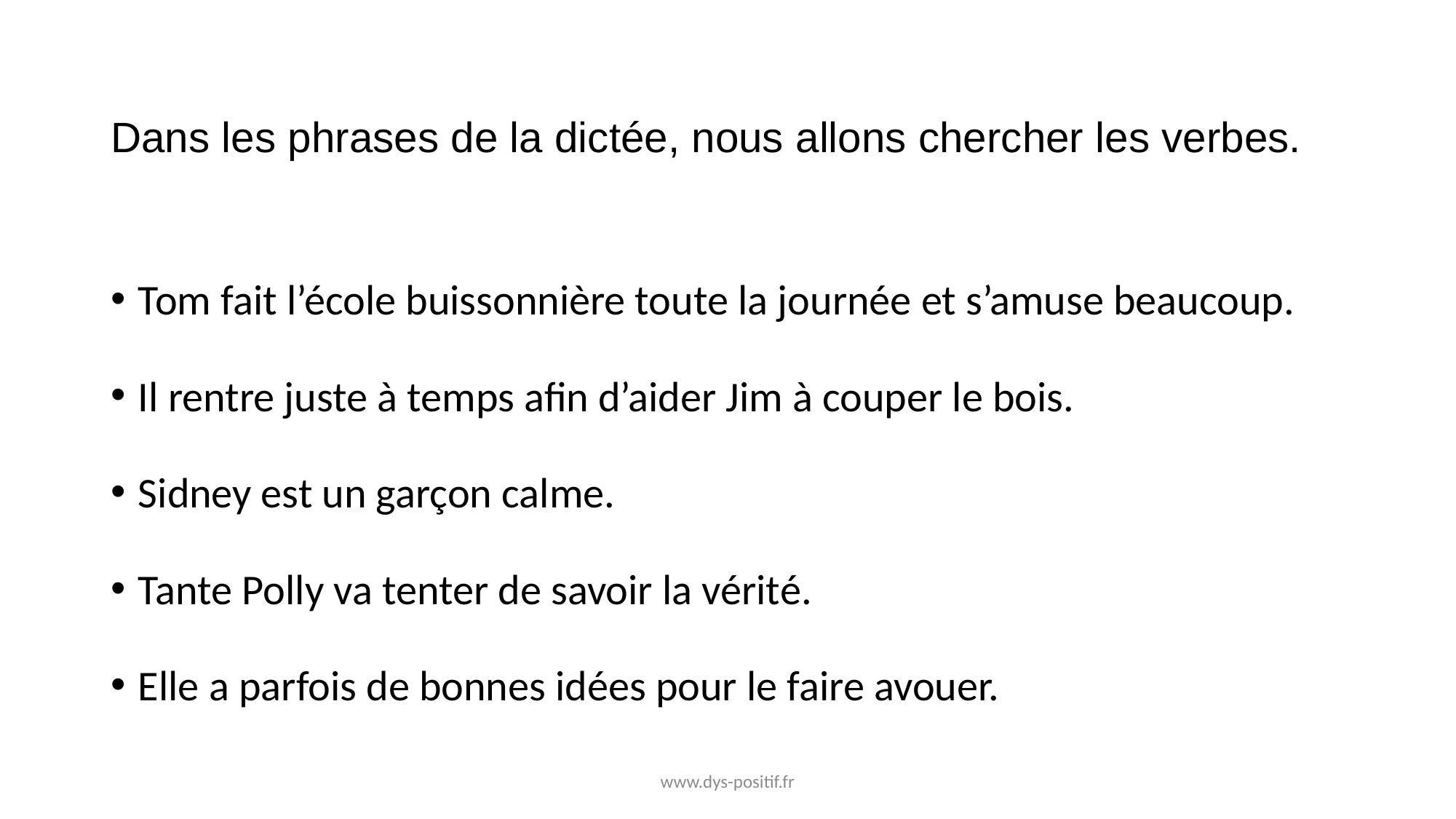

# Dans les phrases de la dictée, nous allons chercher les verbes.
Tom fait l’école buissonnière toute la journée et s’amuse beaucoup.
Il rentre juste à temps afin d’aider Jim à couper le bois.
Sidney est un garçon calme.
Tante Polly va tenter de savoir la vérité.
Elle a parfois de bonnes idées pour le faire avouer.

www.dys-positif.fr